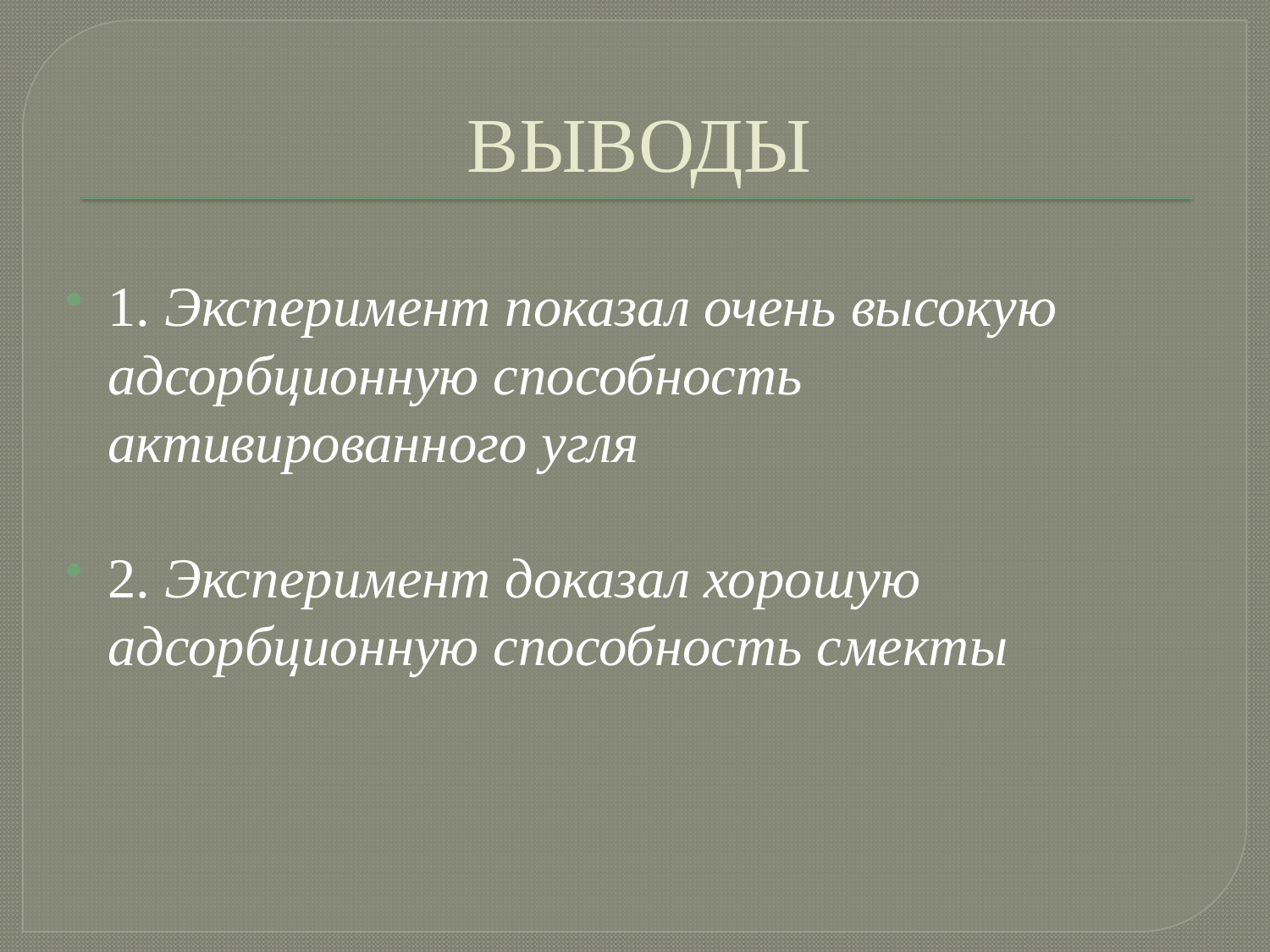

# ВЫВОДЫ

1. Эксперимент показал очень высокую адсорбционную способность активированного угля

2. Эксперимент доказал хорошую адсорбционную способность смекты